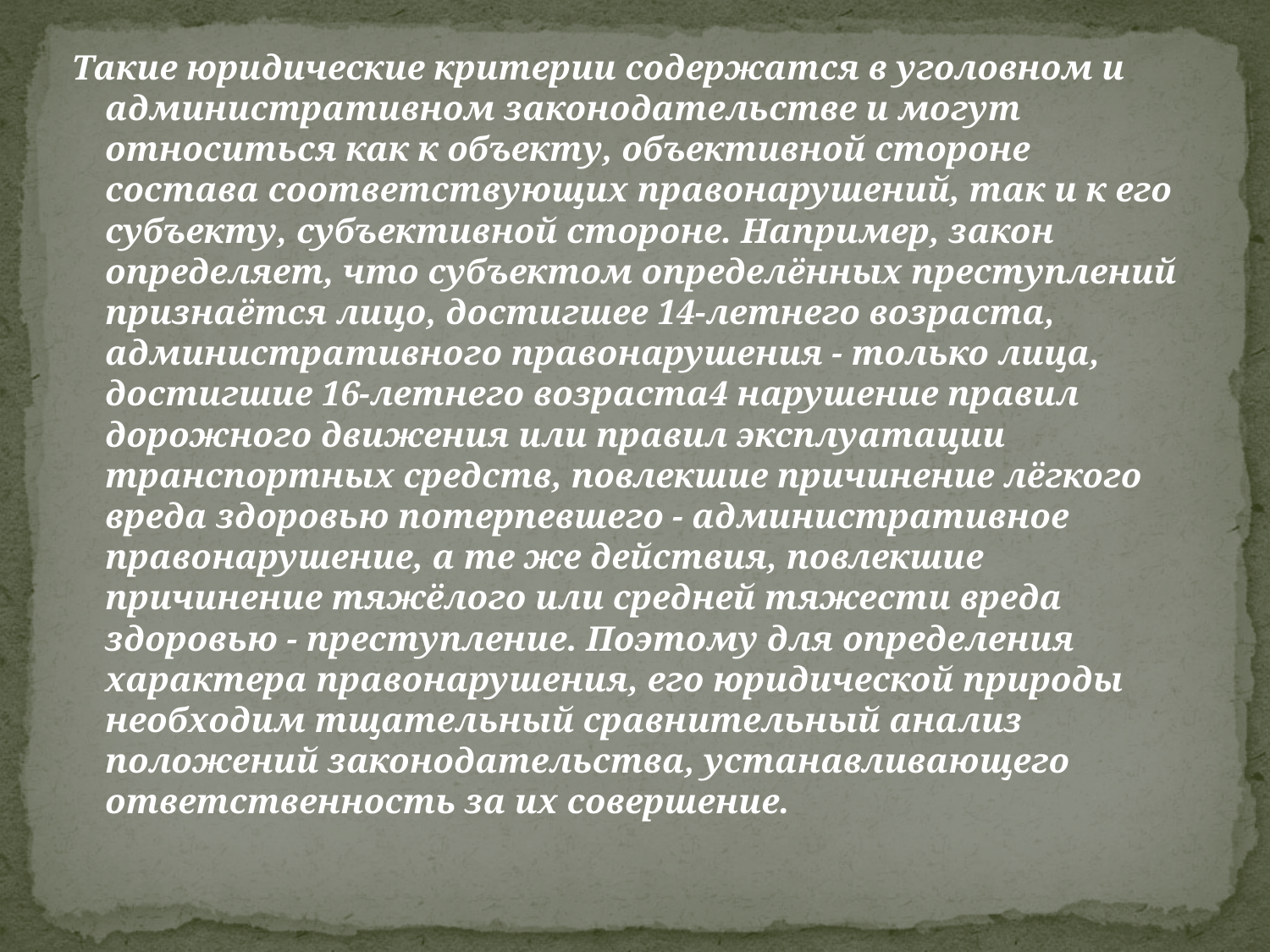

Такие юридические критерии содержатся в уголовном и административном законодательстве и могут относиться как к объекту, объективной стороне состава соответствующих правонарушений, так и к его субъекту, субъективной стороне. Например, закон определяет, что субъектом определённых преступлений признаётся лицо, достигшее 14-летнего возраста, административного правонарушения - только лица, достигшие 16-летнего возраста4 нарушение правил дорожного движения или правил эксплуатации транспортных средств, повлекшие причинение лёгкого вреда здоровью потерпевшего - административное правонарушение, а те же действия, повлекшие причинение тяжёлого или средней тяжести вреда здоровью - преступление. Поэтому для определения характера правонарушения, его юридической природы необходим тщательный сравнительный анализ положений законодательства, устанавливающего ответственность за их совершение.